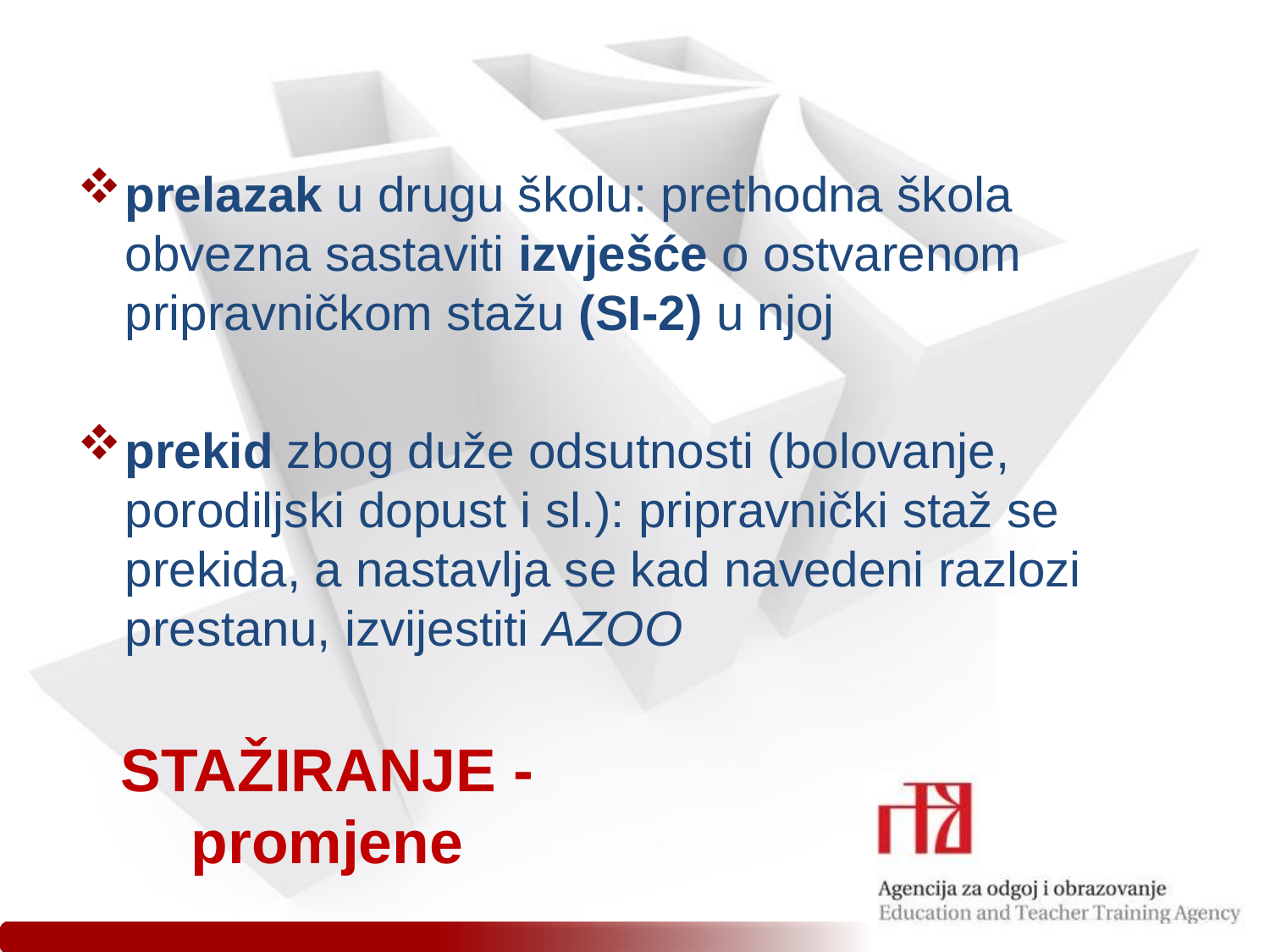

prelazak u drugu školu: prethodna škola obvezna sastaviti izvješće o ostvarenom pripravničkom stažu (SI-2) u njoj

prekid zbog duže odsutnosti (bolovanje, porodiljski dopust i sl.): pripravnički staž se prekida, a nastavlja se kad navedeni razlozi prestanu, izvijestiti AZOO
# STAŽIRANJE - promjene